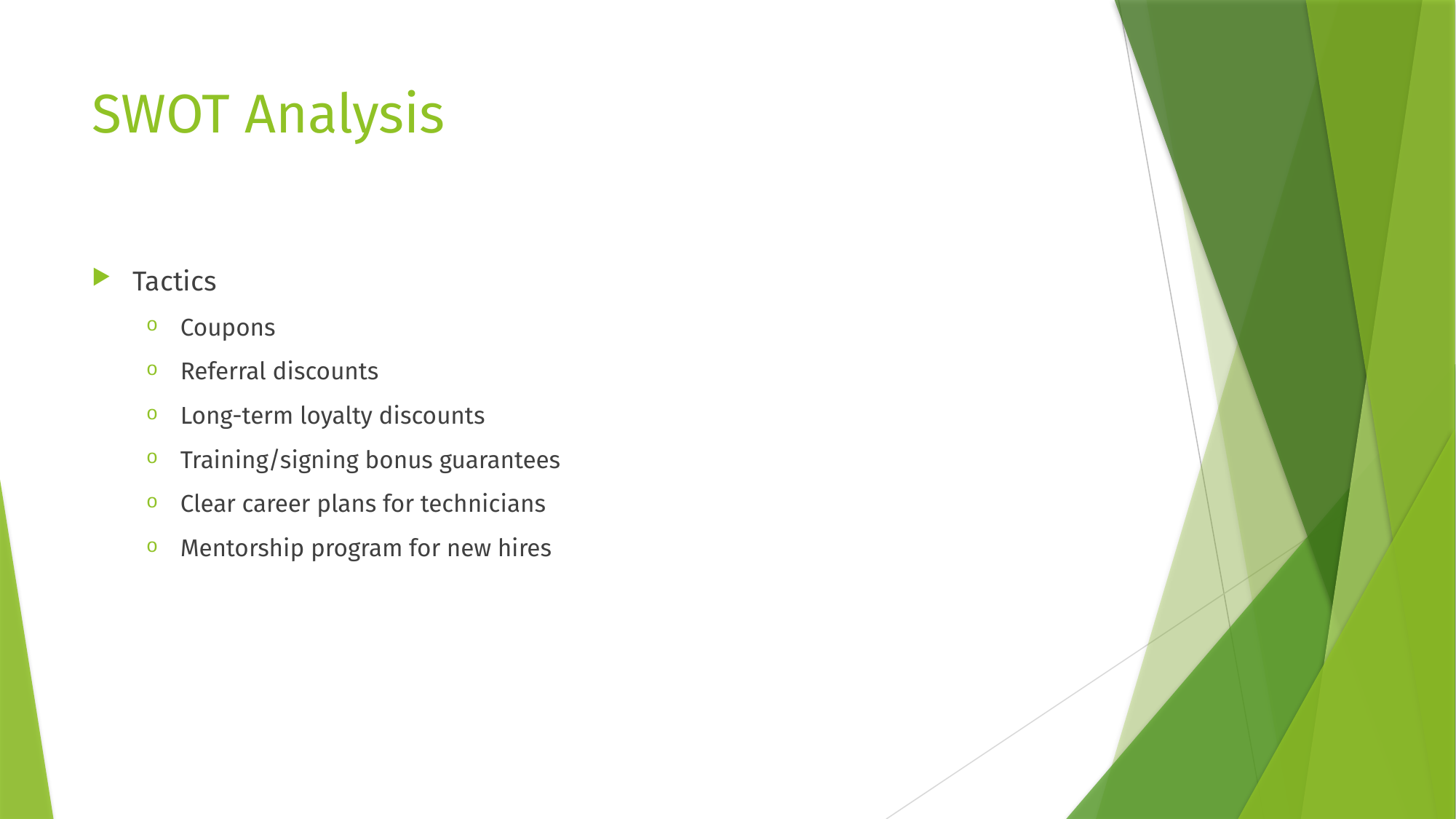

# SWOT Analysis
Tactics
Coupons
Referral discounts
Long-term loyalty discounts
Training/signing bonus guarantees
Clear career plans for technicians
Mentorship program for new hires